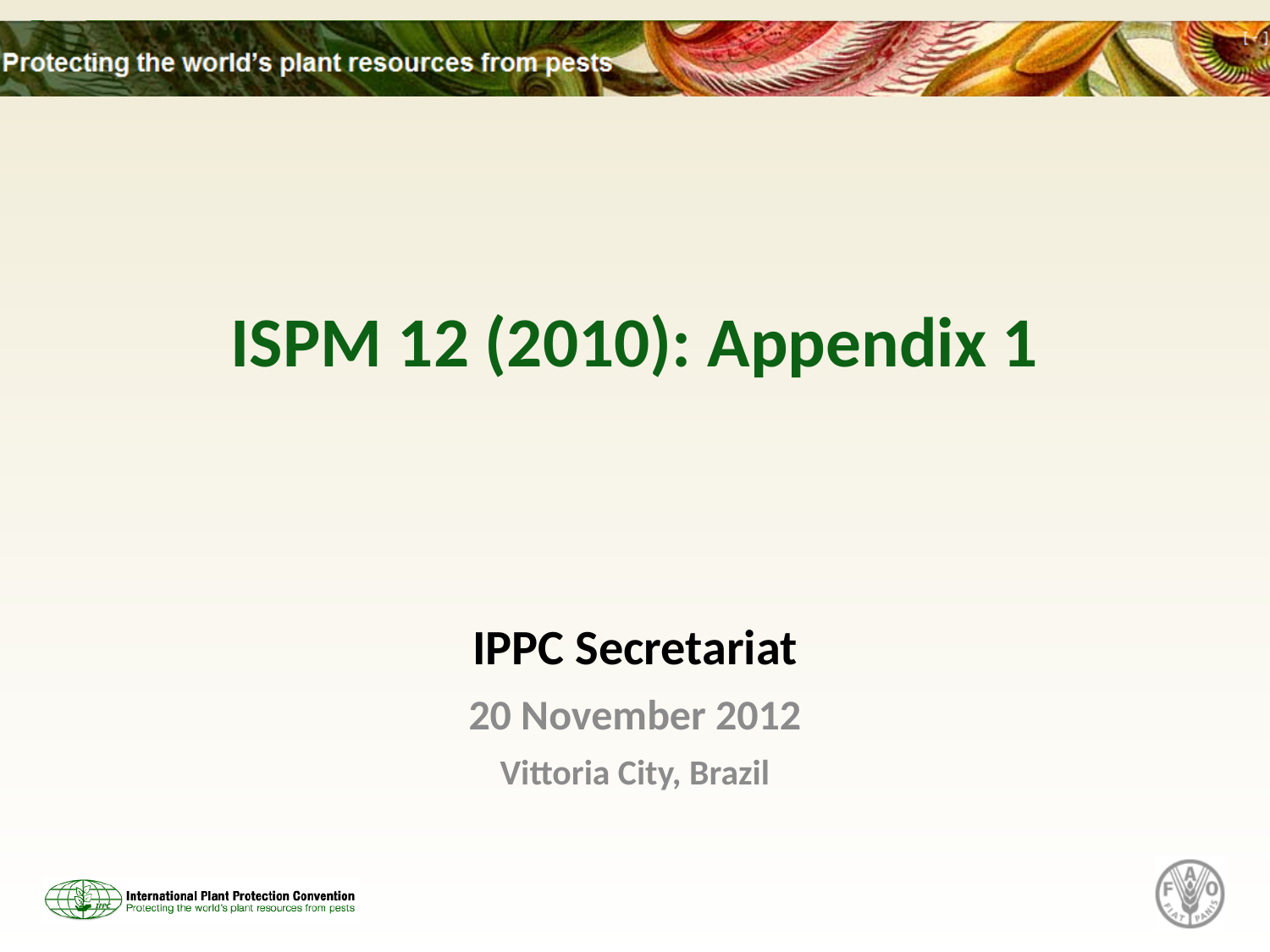

# ISPM 12 (2010): Appendix 1
IPPC Secretariat
20 November 2012
Vittoria City, Brazil